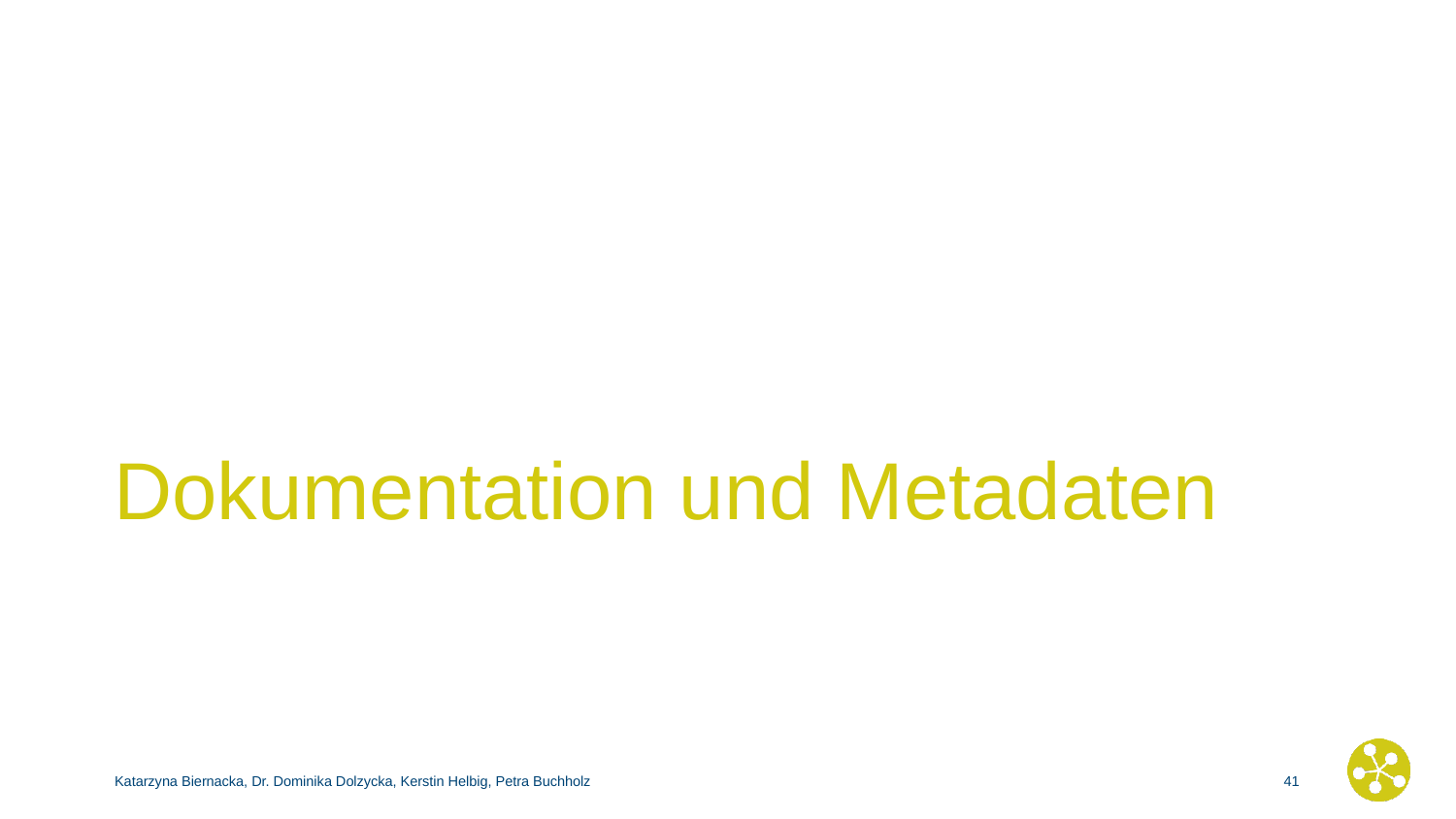

# Dokumentation und Metadaten

Katarzyna Biernacka, Dr. Dominika Dolzycka, Kerstin Helbig, Petra Buchholz
41